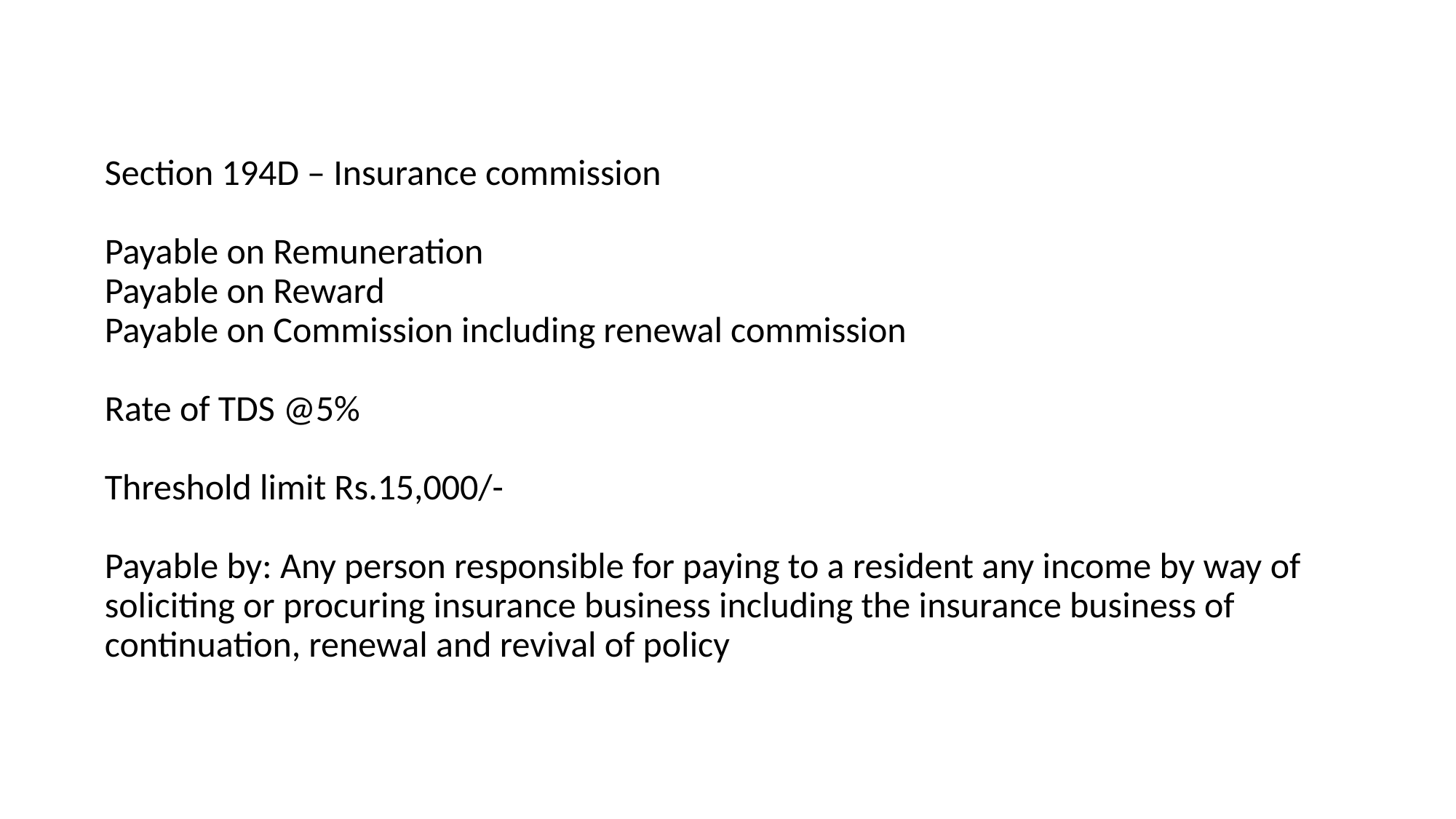

# Section 194D – Insurance commission Payable on Remuneration Payable on Reward Payable on Commission including renewal commission Rate of TDS @5% Threshold limit Rs.15,000/- Payable by: Any person responsible for paying to a resident any income by way of soliciting or procuring insurance business including the insurance business of continuation, renewal and revival of policy